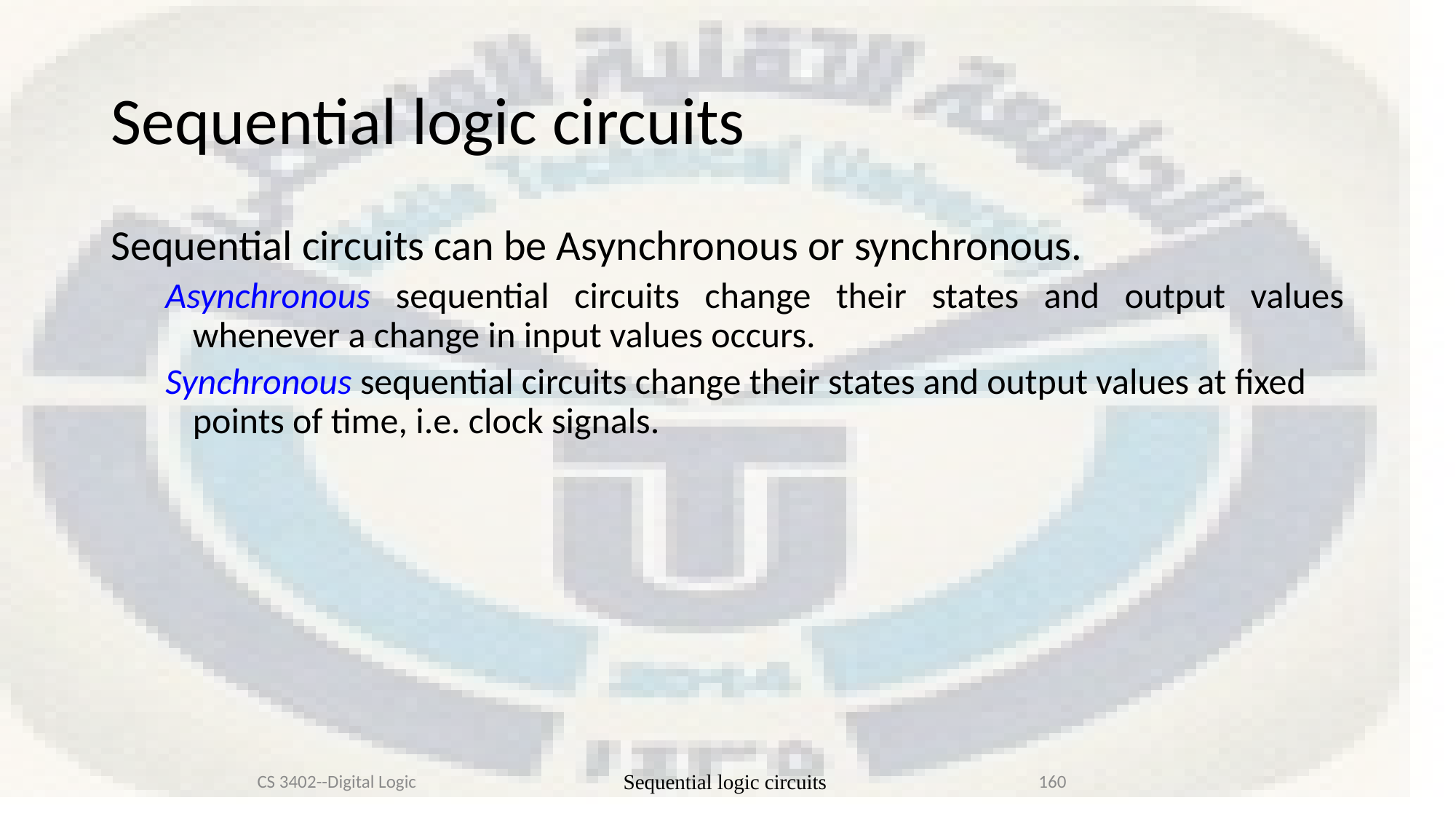

# Sequential logic circuits
Sequential circuits can be Asynchronous or synchronous.
Asynchronous sequential circuits change their states and output values whenever a change in input values occurs.
Synchronous sequential circuits change their states and output values at fixed points of time, i.e. clock signals.
CS 3402--Digital Logic
Sequential logic circuits
160